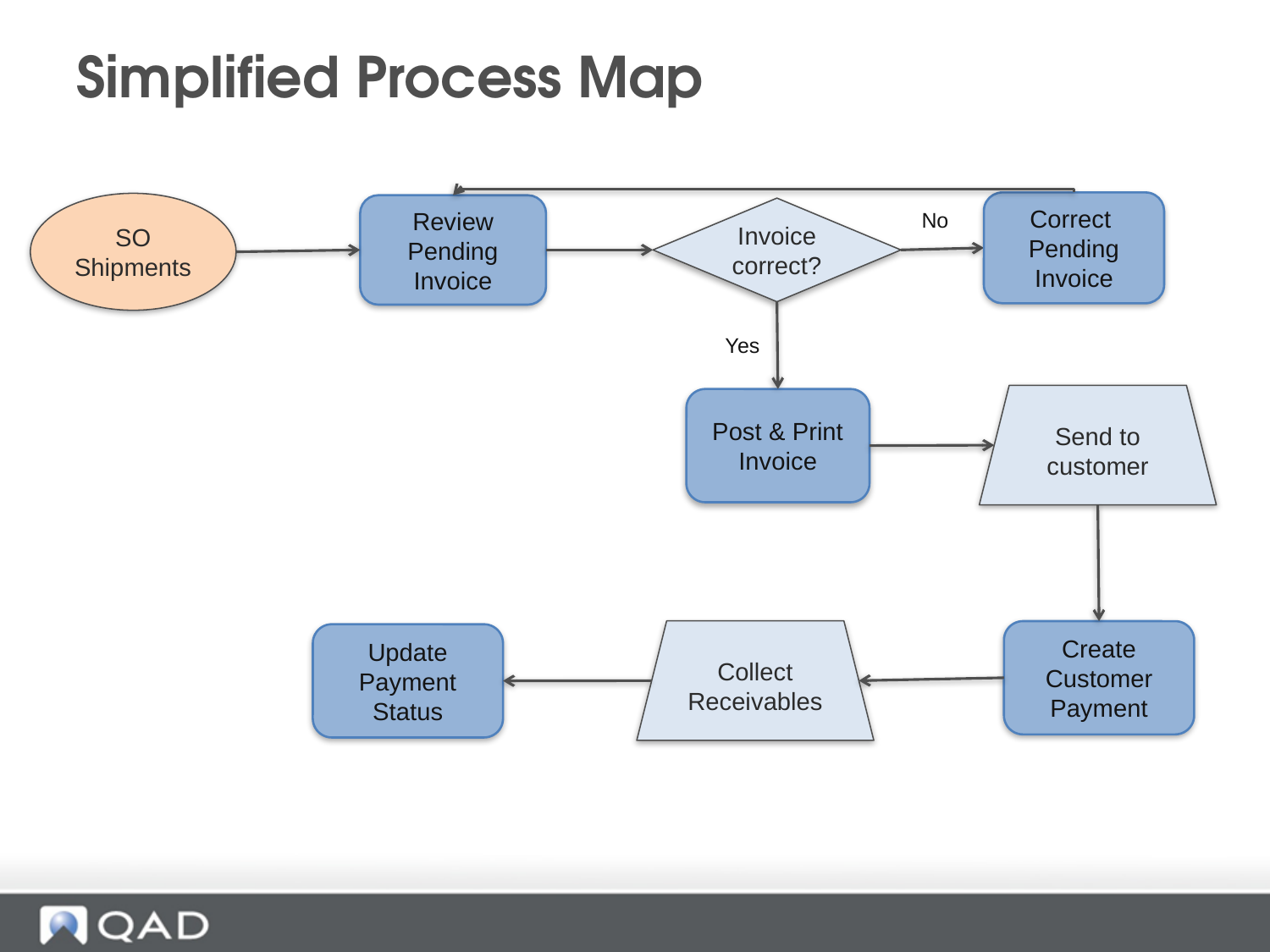

# Simplified Process Map
Correct  Pending Invoice
SO Shipments
Review Pending Invoice
Invoice correct?
No
Yes
Send to customer
Post & Print Invoice
Collect Receivables
Create Customer Payment
Update Payment Status